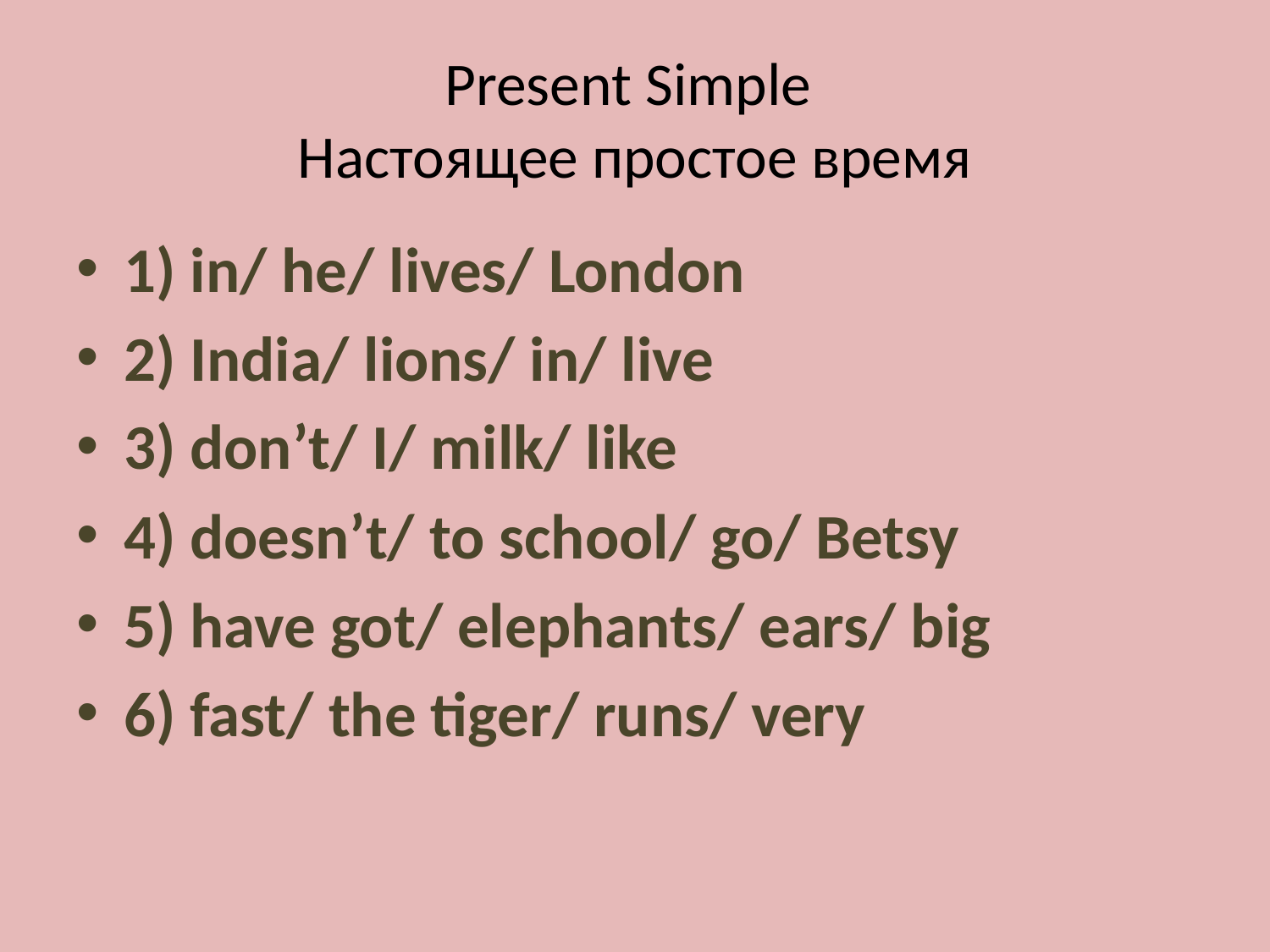

# Present Simple Настоящее простое время
1) in/ he/ lives/ London
2) India/ lions/ in/ live
3) don’t/ I/ milk/ like
4) doesn’t/ to school/ go/ Betsy
5) have got/ elephants/ ears/ big
6) fast/ the tiger/ runs/ very